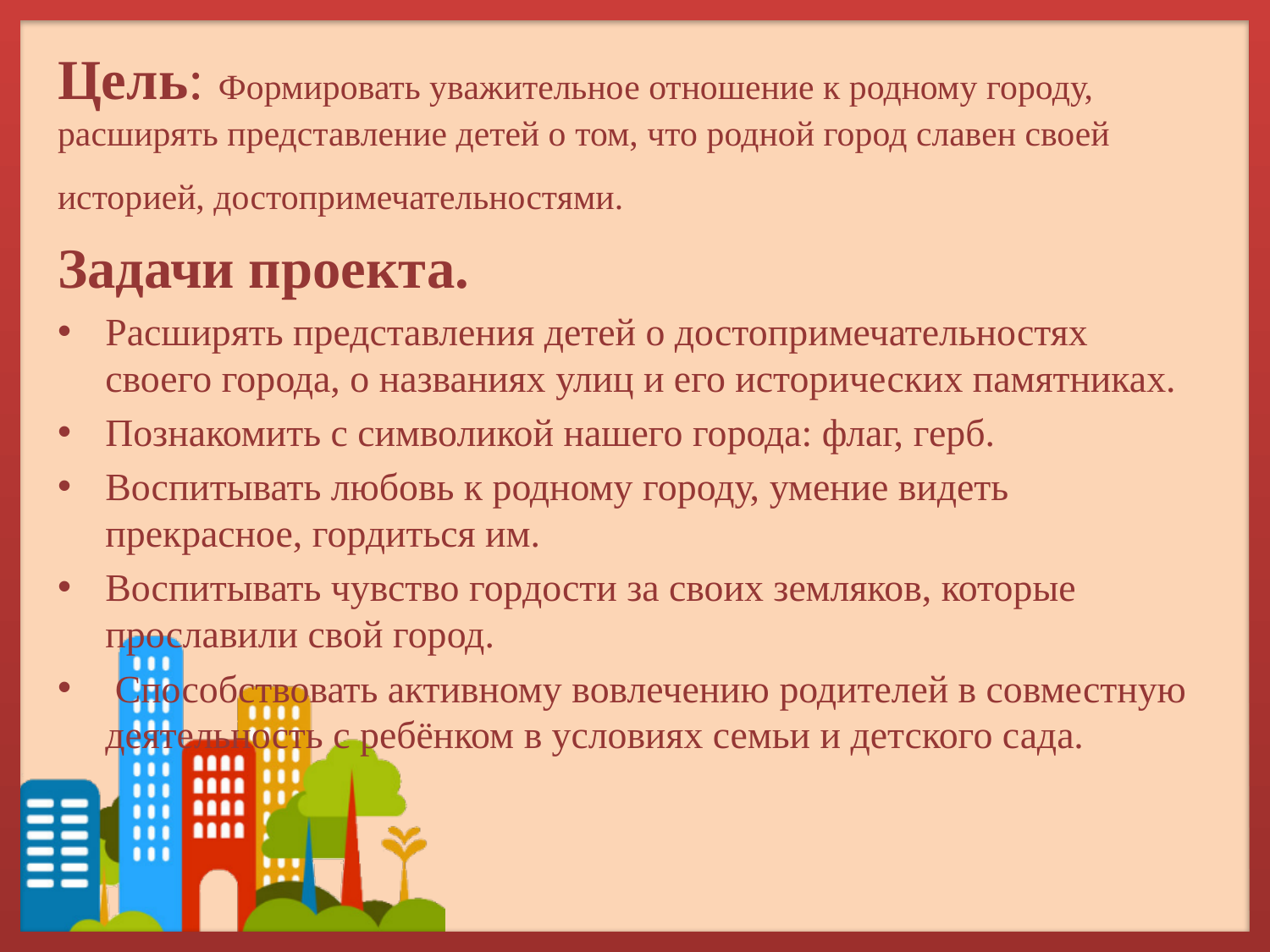

Цель: Формировать уважительное отношение к родному городу, расширять представление детей о том, что родной город славен своей историей, достопримечательностями.
Задачи проекта.
Расширять представления детей о достопримечательностях своего города, о названиях улиц и его исторических памятниках.
Познакомить с символикой нашего города: флаг, герб.
Воспитывать любовь к родному городу, умение видеть прекрасное, гордиться им.
Воспитывать чувство гордости за своих земляков, которые прославили свой город.
 Способствовать активному вовлечению родителей в совместную деятельность с ребёнком в условиях семьи и детского сада.